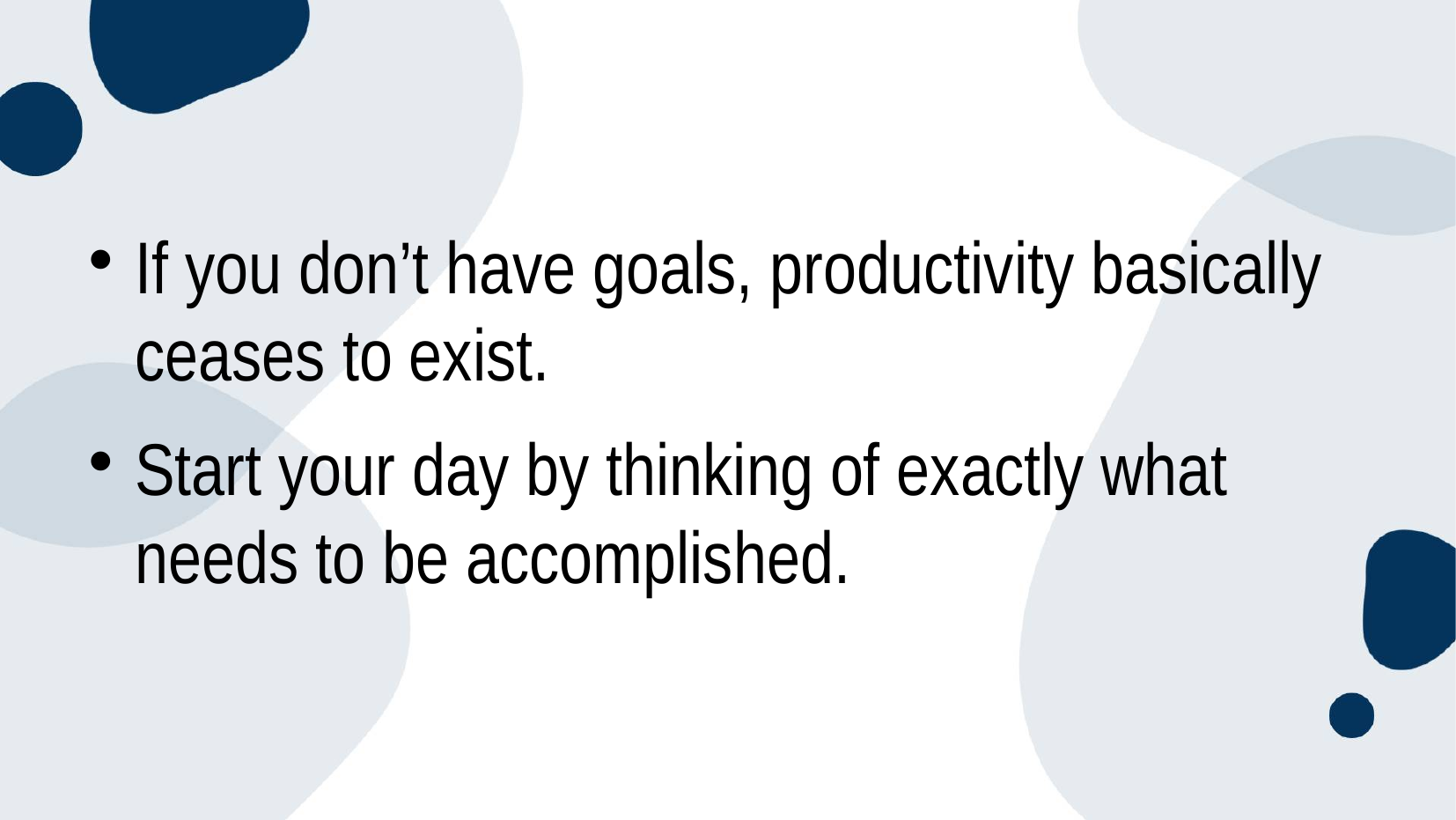

If you don’t have goals, productivity basically ceases to exist.
Start your day by thinking of exactly what needs to be accomplished.